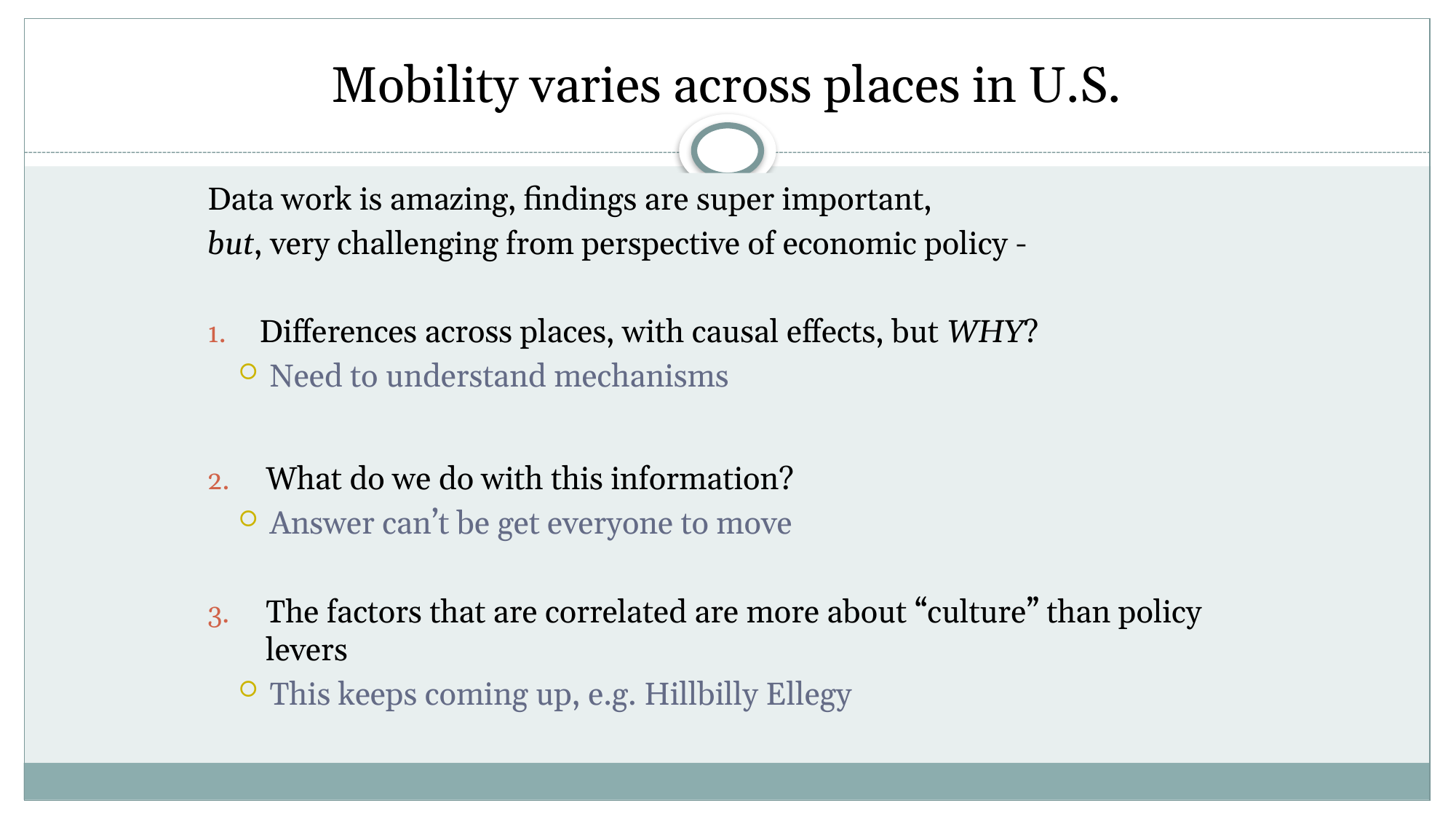

# Mobility varies across places in U.S.
Data work is amazing, findings are super important,
but, very challenging from perspective of economic policy -

Differences across places, with causal effects, but WHY?
Need to understand mechanisms

What do we do with this information?
Answer can’t be get everyone to move

The factors that are correlated are more about “culture” than policy levers
This keeps coming up, e.g. Hillbilly Ellegy